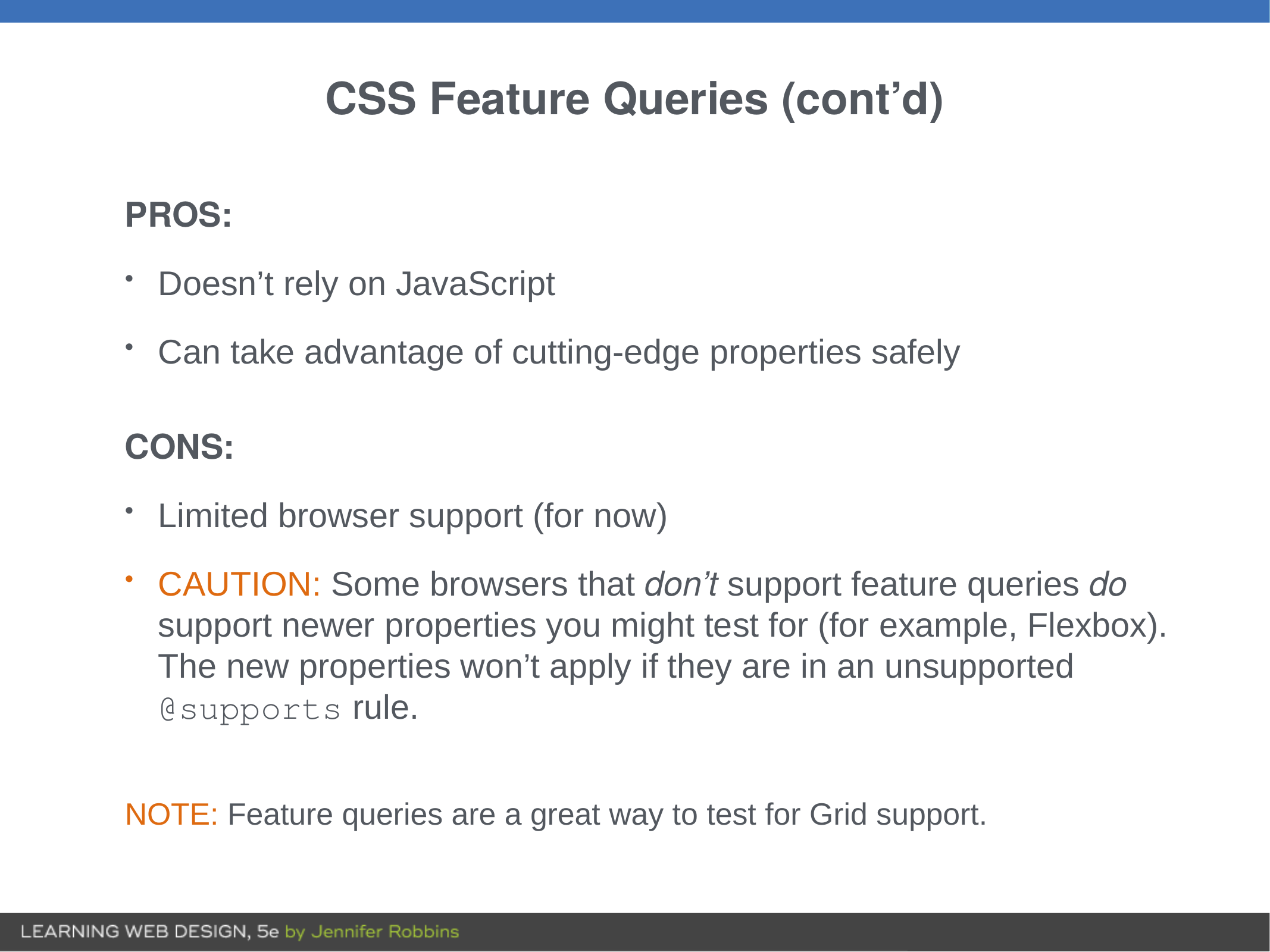

# CSS Feature Queries (cont’d)
PROS:
Doesn’t rely on JavaScript
Can take advantage of cutting-edge properties safely
CONS:
Limited browser support (for now)
CAUTION: Some browsers that don’t support feature queries do support newer properties you might test for (for example, Flexbox). The new properties won’t apply if they are in an unsupported @supports rule.
NOTE: Feature queries are a great way to test for Grid support.